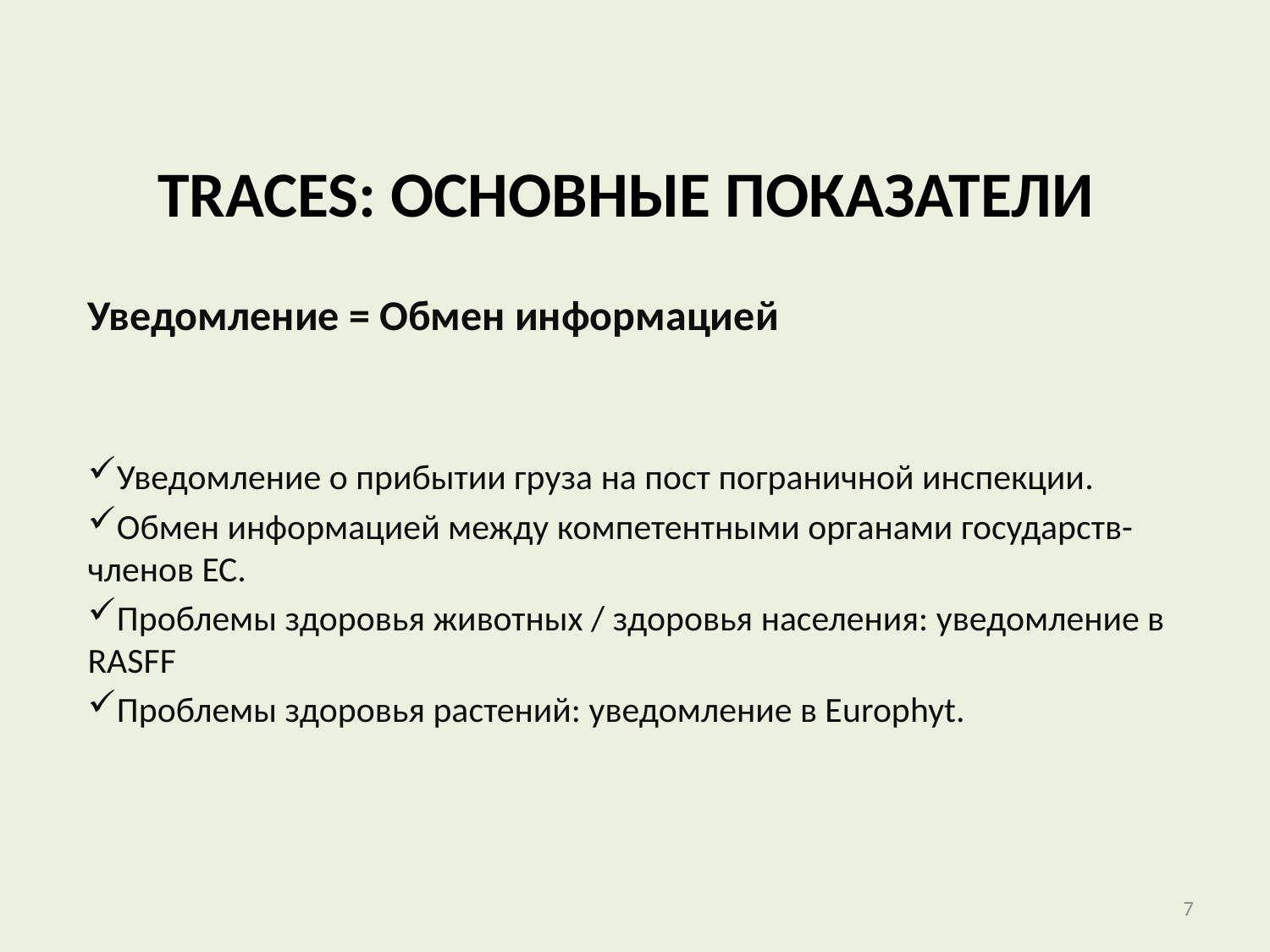

# TRACES: Основные показатели
Уведомление = Обмен информацией

Уведомление о прибытии груза на пост пограничной инспекции.
Обмен информацией между компетентными органами государств-членов ЕС.
Проблемы здоровья животных / здоровья населения: уведомление в RASFF
Проблемы здоровья растений: уведомление в Europhyt.
7